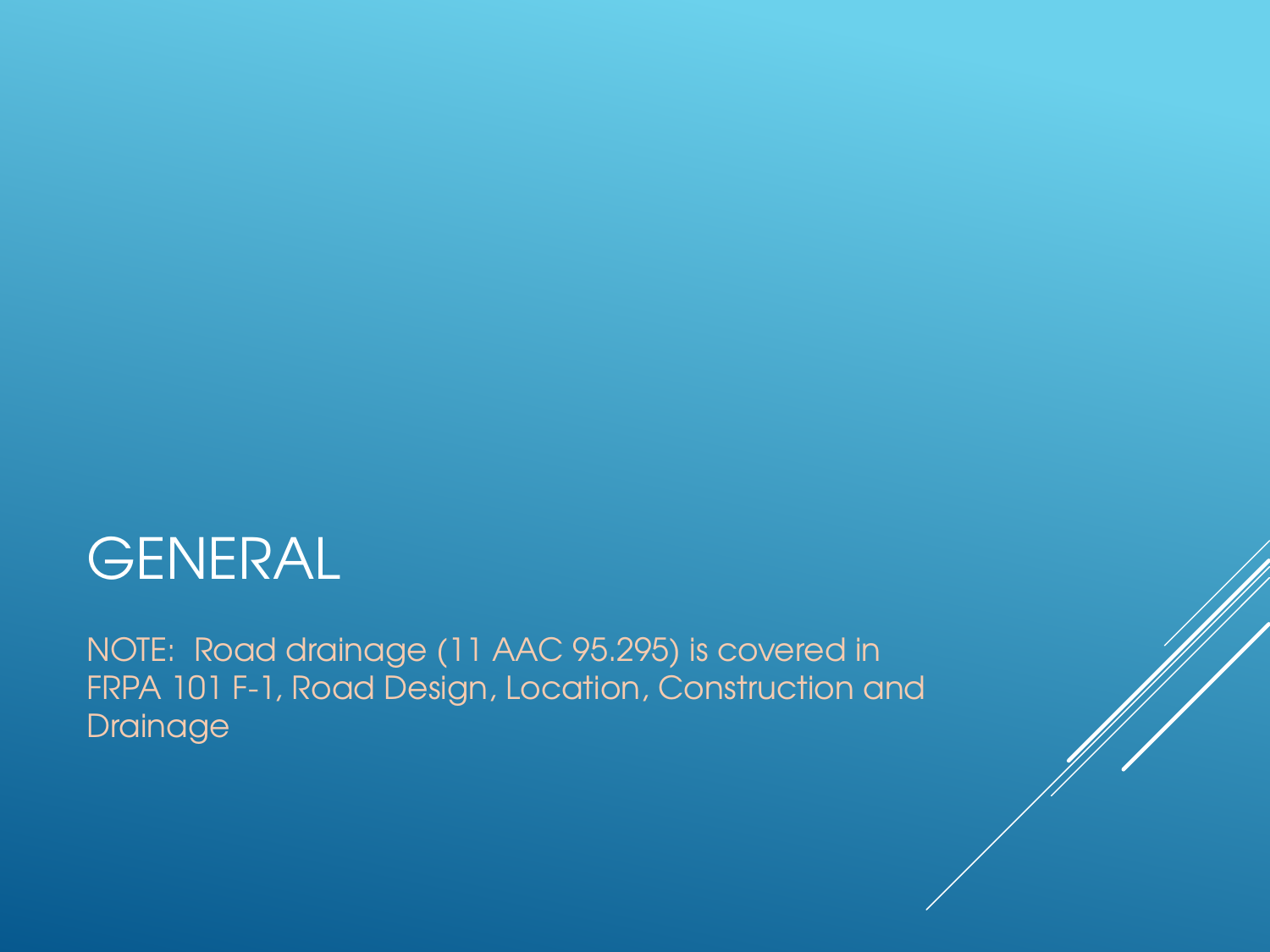

# GENERAL
NOTE:  Road drainage (11 AAC 95.295) is covered in FRPA 101 F-1, Road Design, Location, Construction and Drainage